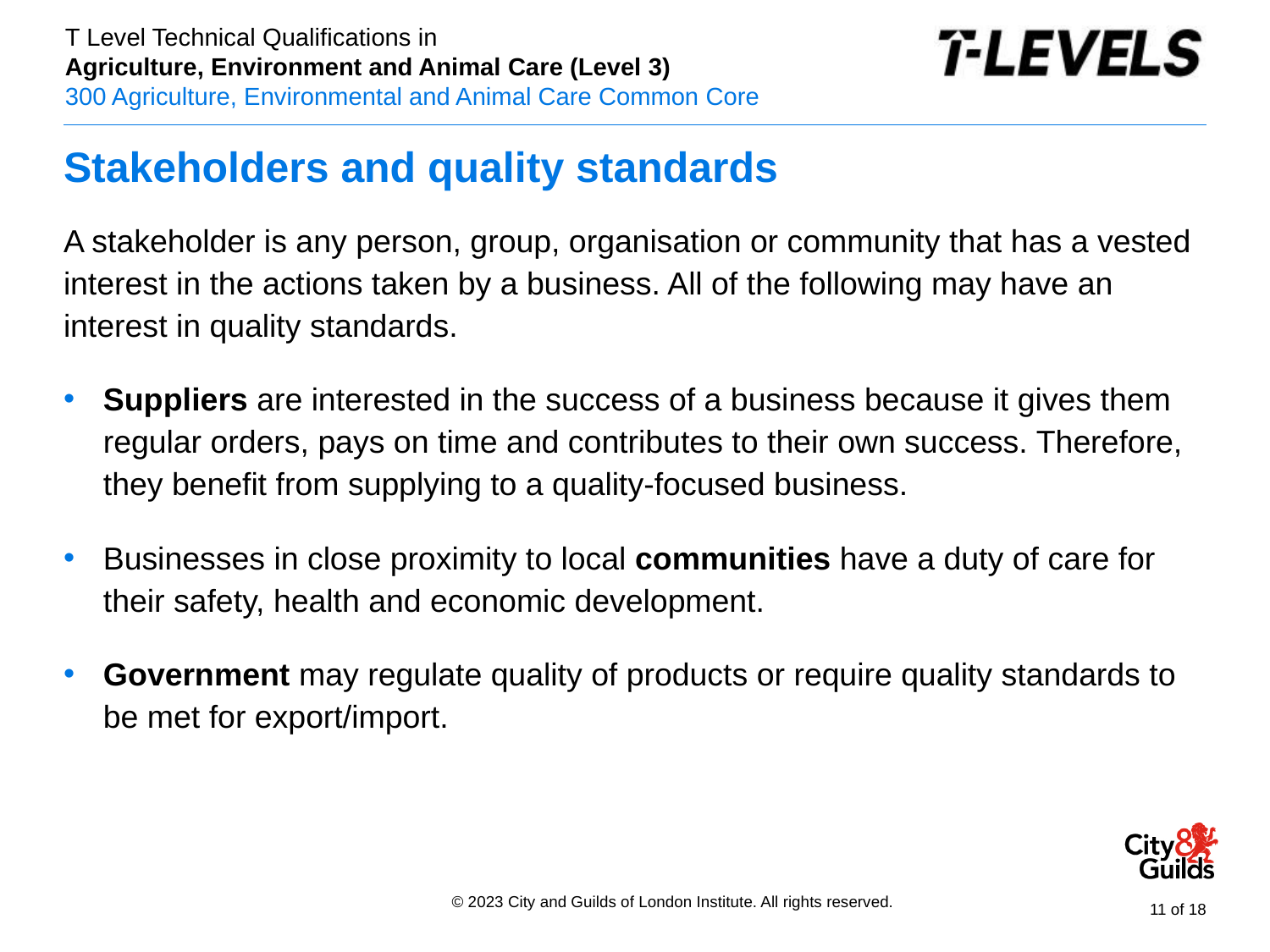

# Stakeholders and quality standards
A stakeholder is any person, group, organisation or community that has a vested interest in the actions taken by a business. All of the following may have an interest in quality standards.
Suppliers are interested in the success of a business because it gives them regular orders, pays on time and contributes to their own success. Therefore, they benefit from supplying to a quality-focused business.
Businesses in close proximity to local communities have a duty of care for their safety, health and economic development.
Government may regulate quality of products or require quality standards to be met for export/import.